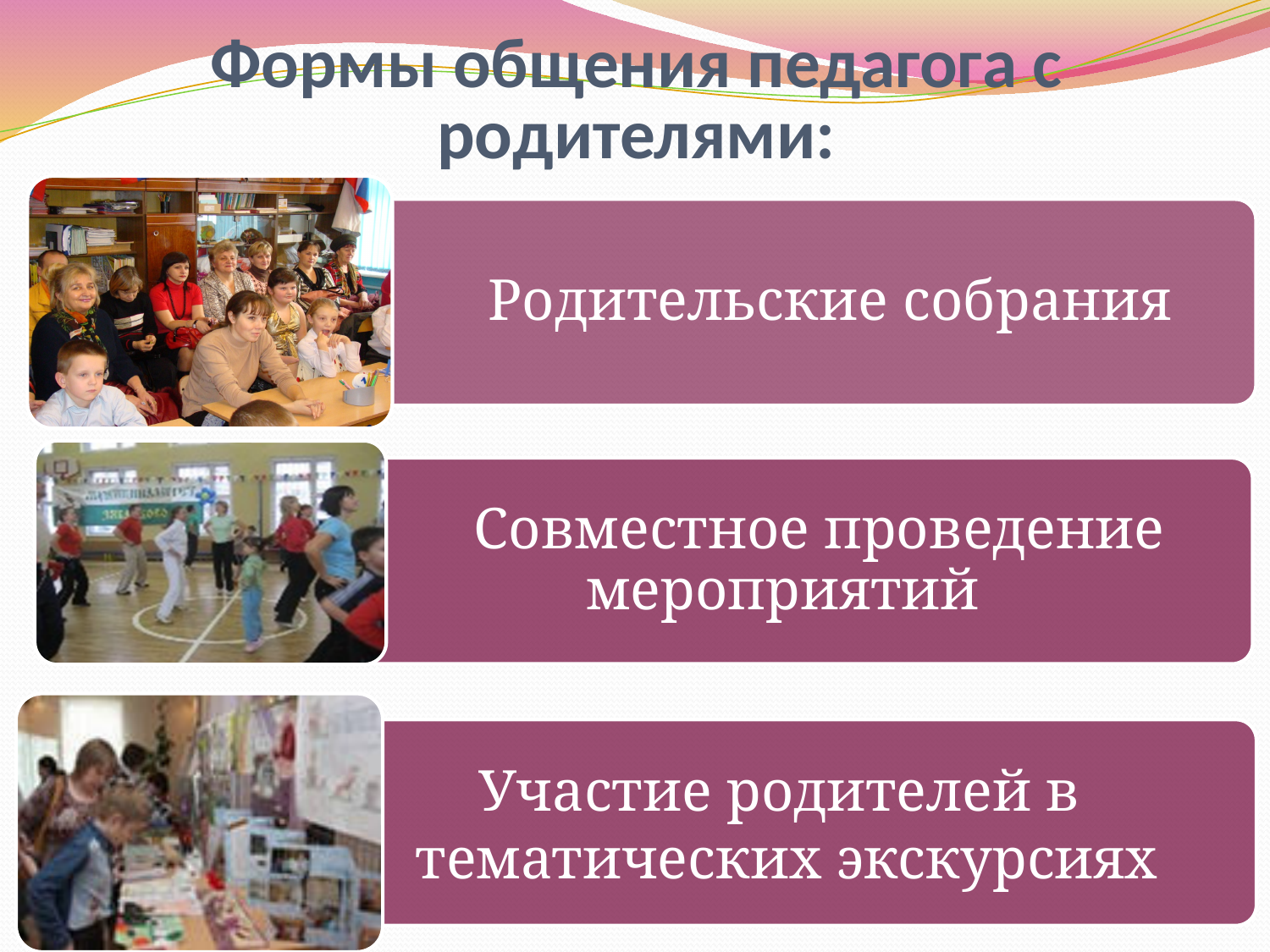

# Формы общения педагога с родителями:
      Родительские собрания
     Совместное проведение мероприятий
Участие родителей в
тематических экскурсиях